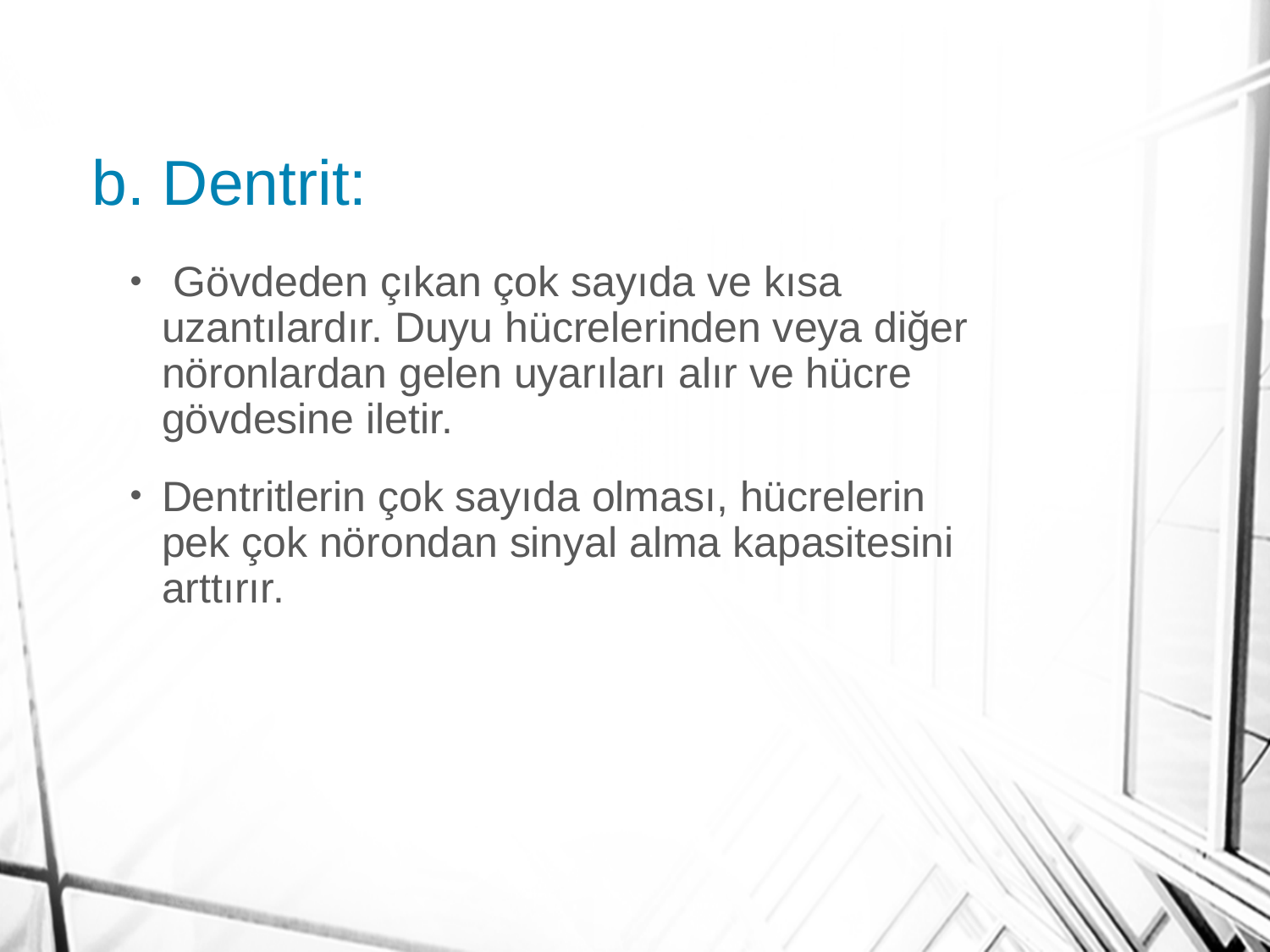

# b. Dentrit:
 Gövdeden çıkan çok sayıda ve kısa uzantılardır. Duyu hücrelerinden veya diğer nöronlardan gelen uyarıları alır ve hücre gövdesine iletir.
Dentritlerin çok sayıda olması, hücrelerin pek çok nörondan sinyal alma kapasitesini arttırır.